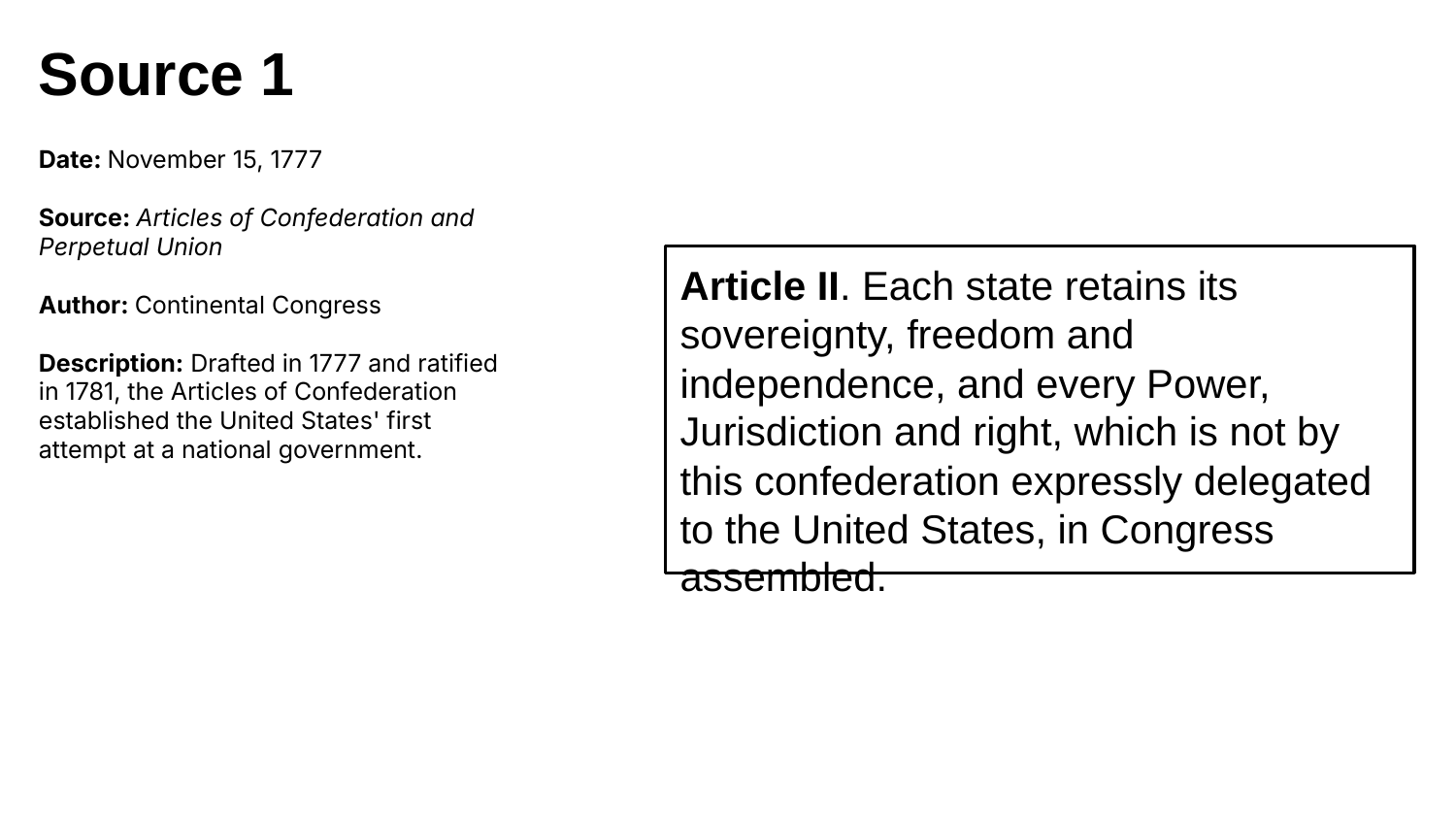

Source 1

Date: November 15, 1777

Source: Articles of Confederation and Perpetual Union

Author: Continental Congress

Description: Drafted in 1777 and ratified in 1781, the Articles of Confederation established the United States' first attempt at a national government.

Article II. Each state retains its sovereignty, freedom and independence, and every Power, Jurisdiction and right, which is not by this confederation expressly delegated to the United States, in Congress assembled.